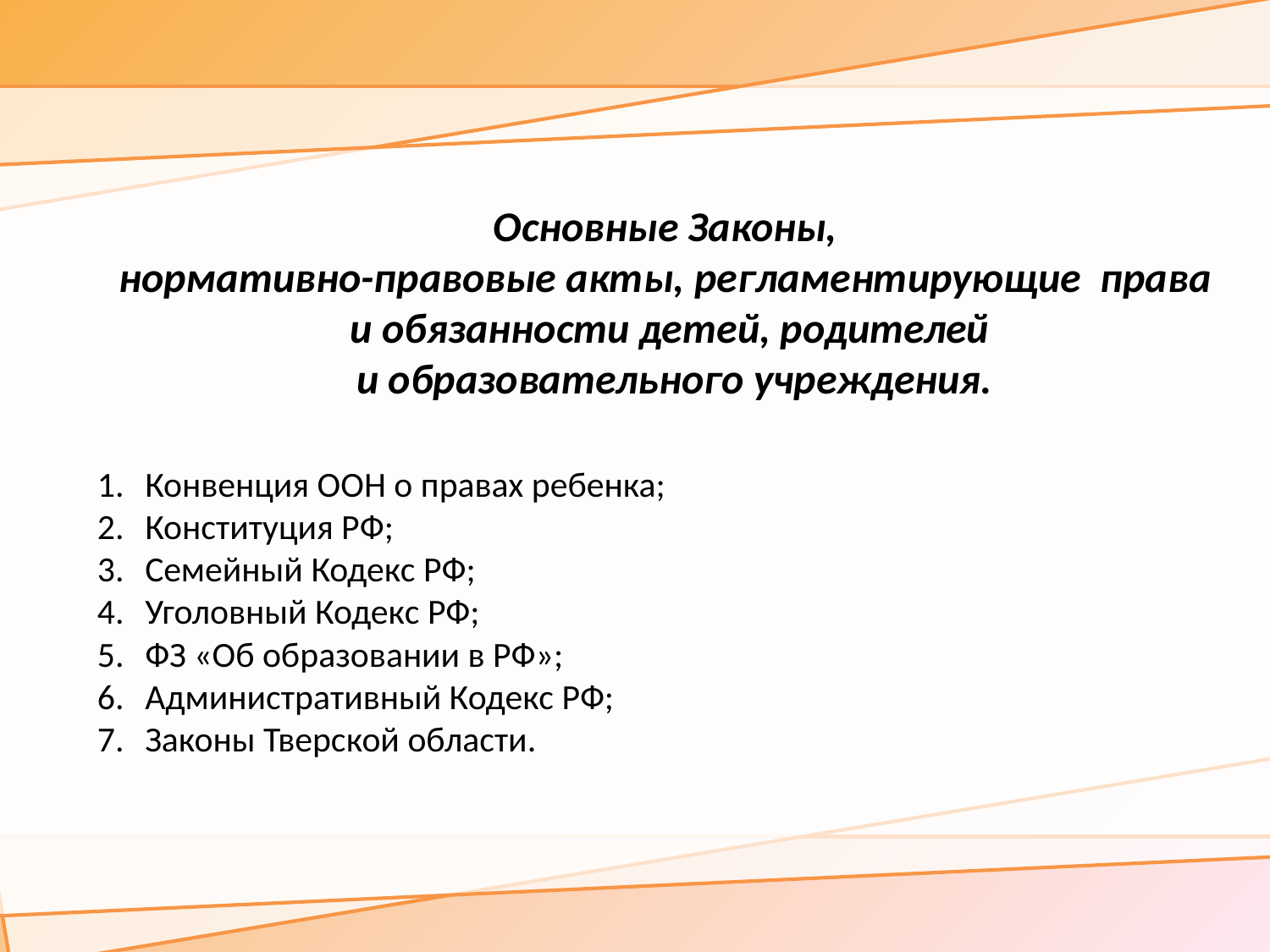

Основные Законы,
нормативно-правовые акты, регламентирующие  права
и обязанности детей, родителей
 и образовательного учреждения.
Конвенция ООН о правах ребенка;
Конституция РФ;
Семейный Кодекс РФ;
Уголовный Кодекс РФ;
ФЗ «Об образовании в РФ»;
Административный Кодекс РФ;
Законы Тверской области.